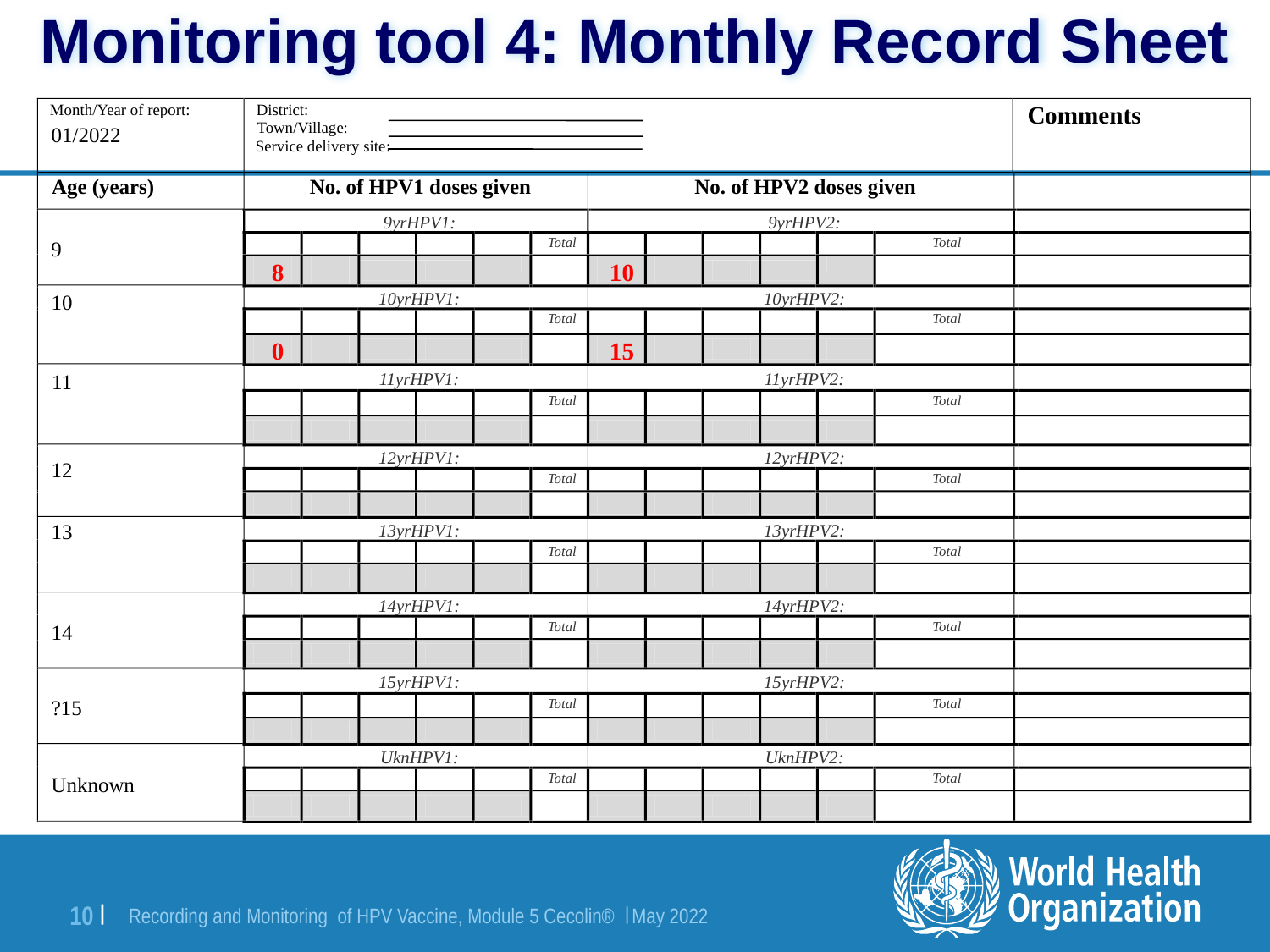

# Monitoring tool 4: Monthly Record Sheet

Month/Year of report:

District:

C
omments

Town/Village:

01/2022
Service delivery site
:

Age (years)

No. of HPV1 doses given

No. of HPV2 doses given

9yrHPV1
:

9yrHPV2:

Total

Total

9

8

10

10yrHPV1:

10yrHPV2:

10

Total

Total

0

15

11yrHPV1:

11yrHPV2:

11

Total
Total

12yrHPV1:

12yrHPV2:

12

Total

Total

13

13yr
HPV1:

13yrHPV2:

Total
Total

14yrHPV1:

14yrHPV2:

14

Total

Total

15yrHPV1:

15yrHPV2:
?15

Total

Total

UknHPV1:

UknHPV2:

Total

Total

Unknown